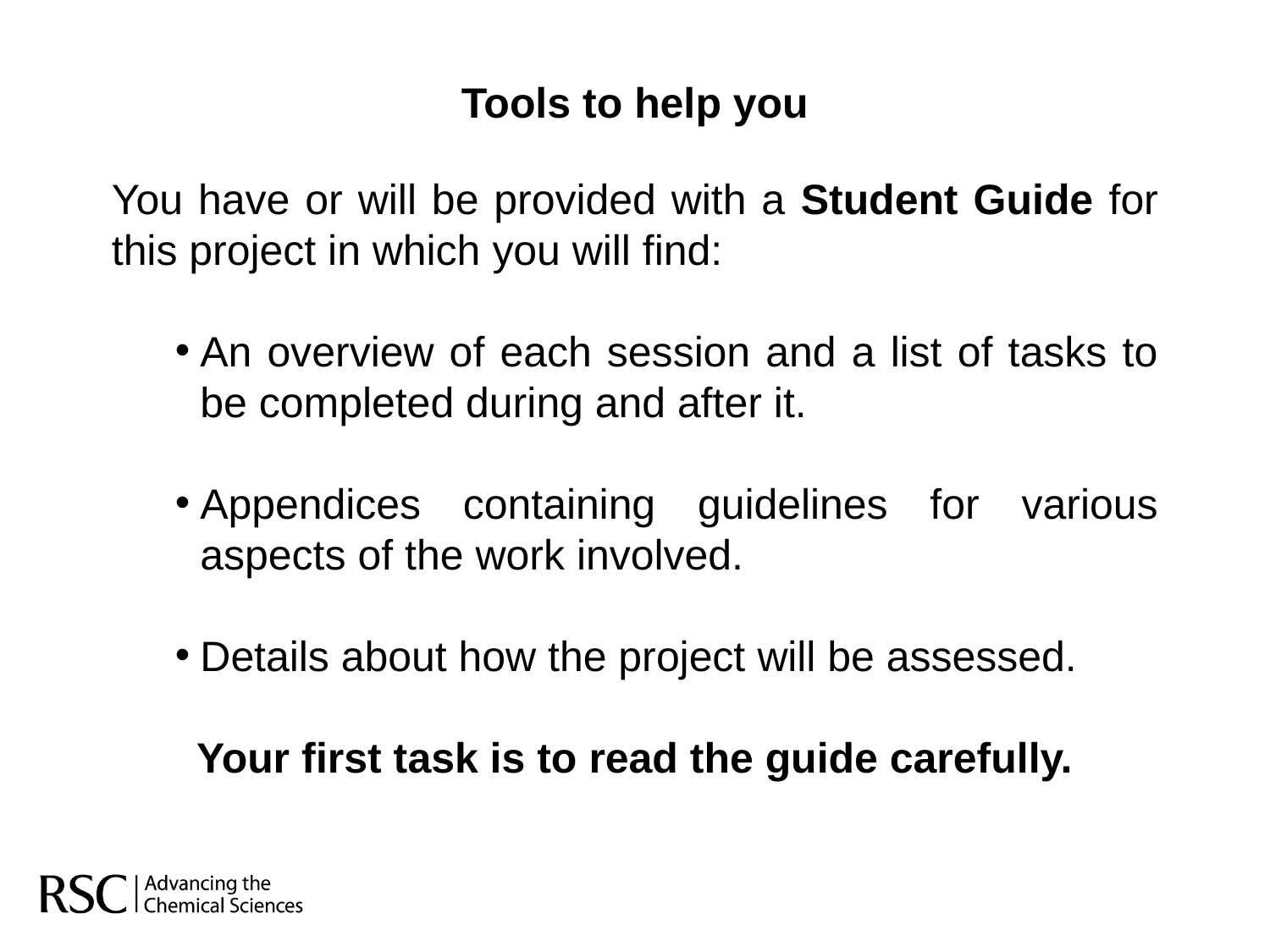

Tools to help you
You have or will be provided with a Student Guide for this project in which you will find:

An overview of each session and a list of tasks to be completed during and after it.

Appendices containing guidelines for various aspects of the work involved.

Details about how the project will be assessed.

Your first task is to read the guide carefully.